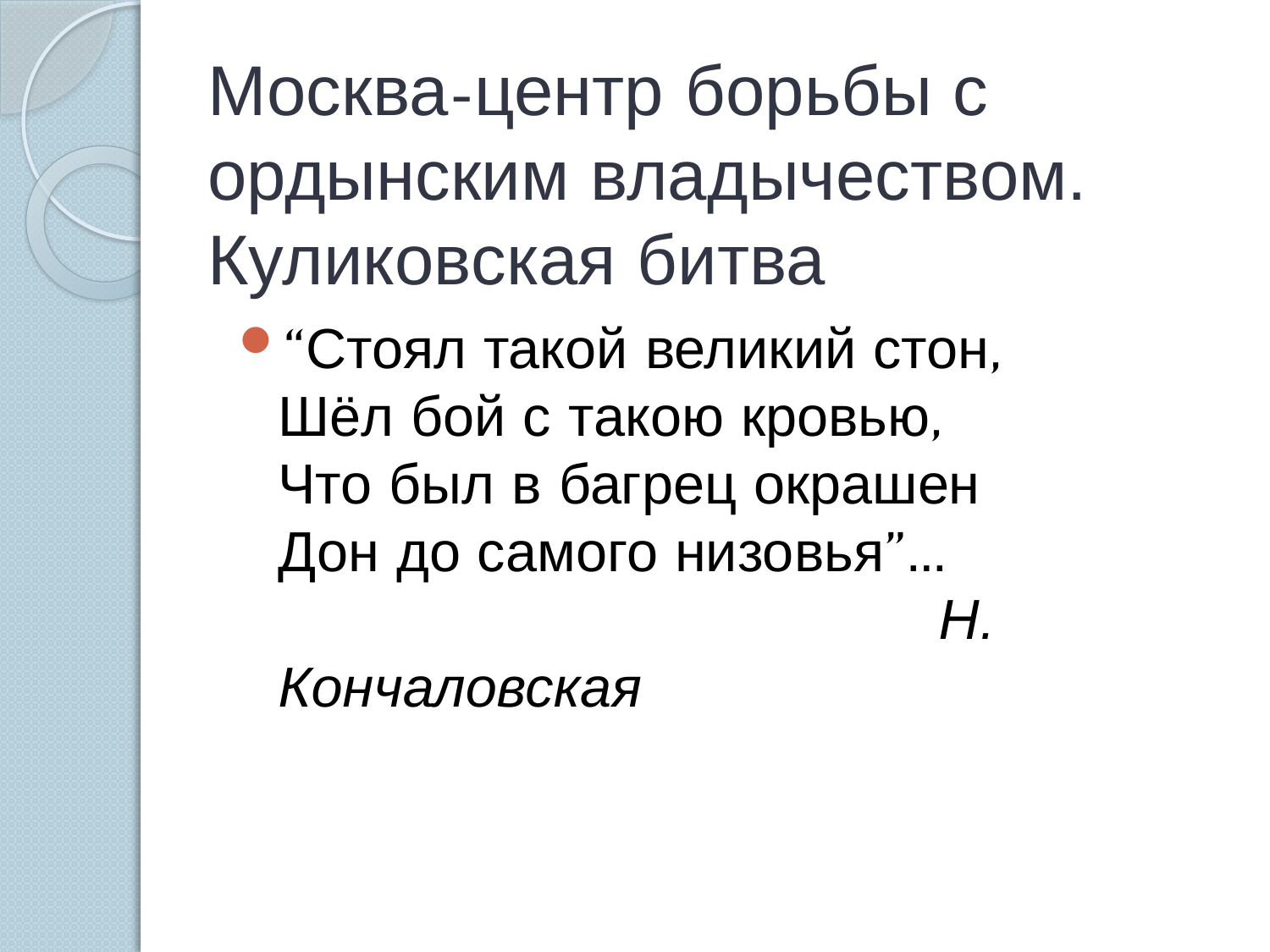

# Москва-центр борьбы с ордынским владычеством.  Куликовская битва
“Стоял такой великий стон,
Шёл бой с такою кровью,
Что был в багрец окрашен
Дон до самого низовья”…
                                       Н. Кончаловская